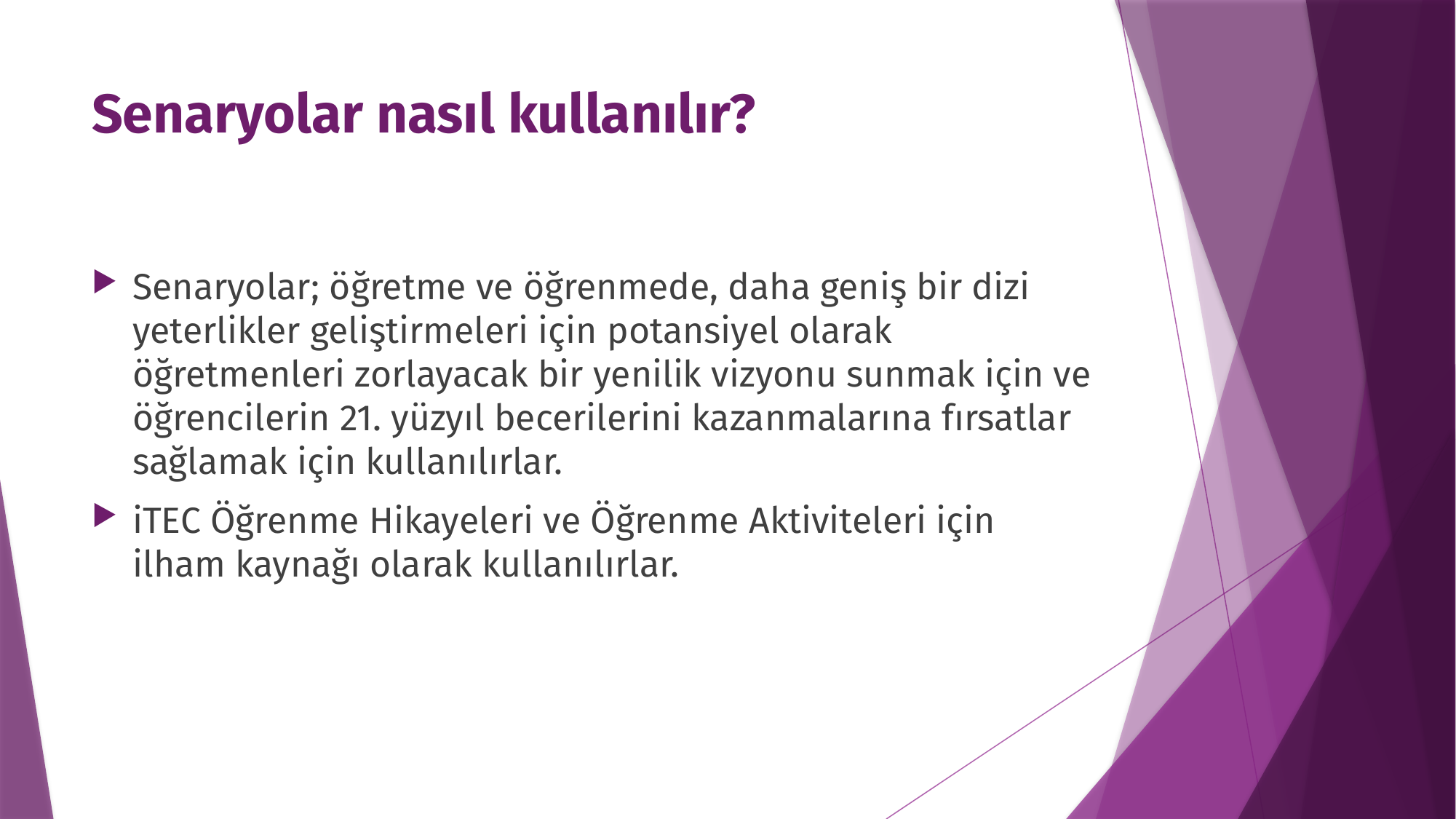

# Senaryolar nasıl kullanılır?
Senaryolar; öğretme ve öğrenmede, daha geniş bir dizi yeterlikler geliştirmeleri için potansiyel olarak öğretmenleri zorlayacak bir yenilik vizyonu sunmak için ve öğrencilerin 21. yüzyıl becerilerini kazanmalarına fırsatlar sağlamak için kullanılırlar.
iTEC Öğrenme Hikayeleri ve Öğrenme Aktiviteleri için ilham kaynağı olarak kullanılırlar.